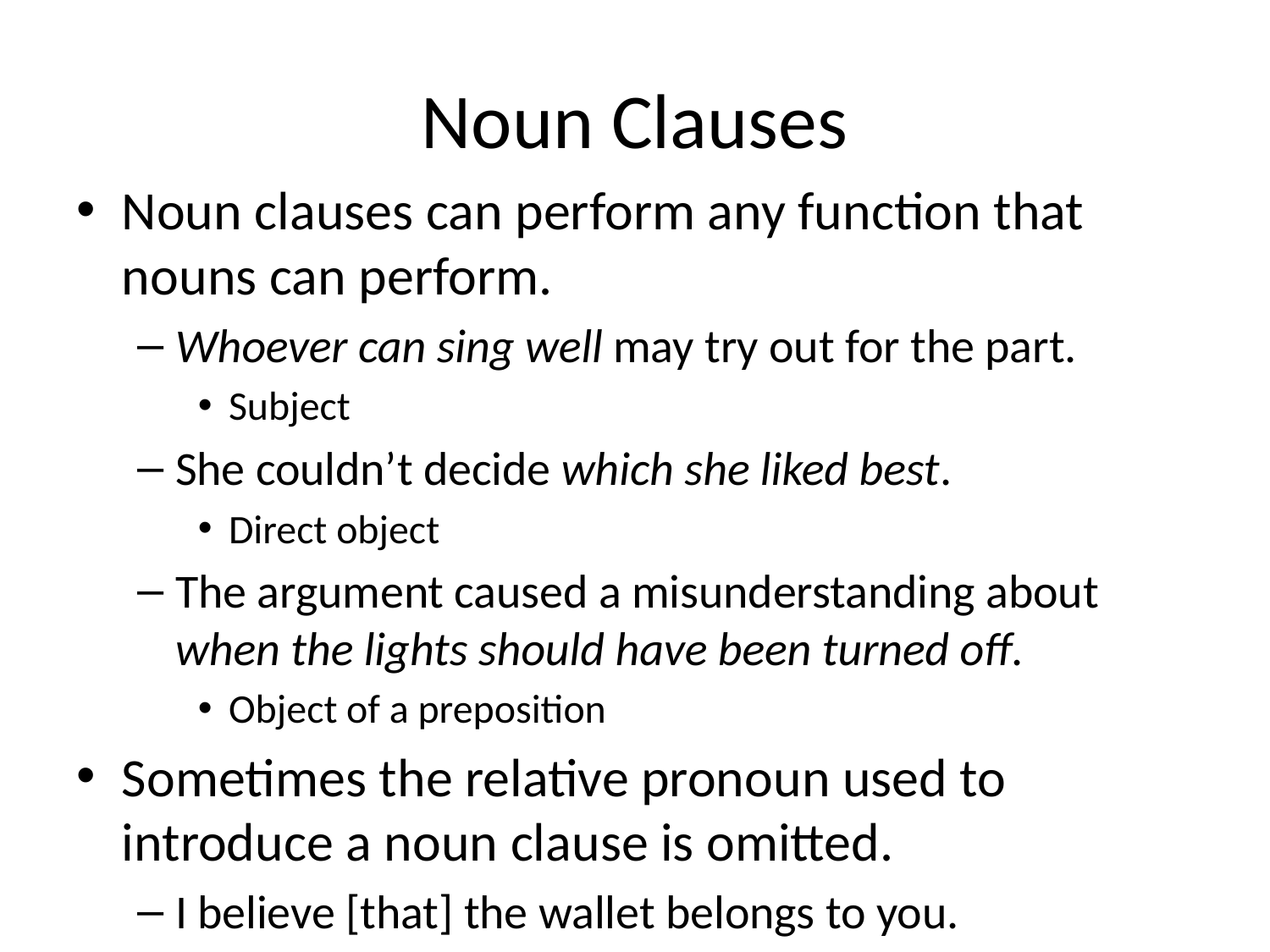

# Noun Clauses
Noun clauses can perform any function that nouns can perform.
Whoever can sing well may try out for the part.
Subject
She couldn’t decide which she liked best.
Direct object
The argument caused a misunderstanding about when the lights should have been turned off.
Object of a preposition
Sometimes the relative pronoun used to introduce a noun clause is omitted.
I believe [that] the wallet belongs to you.